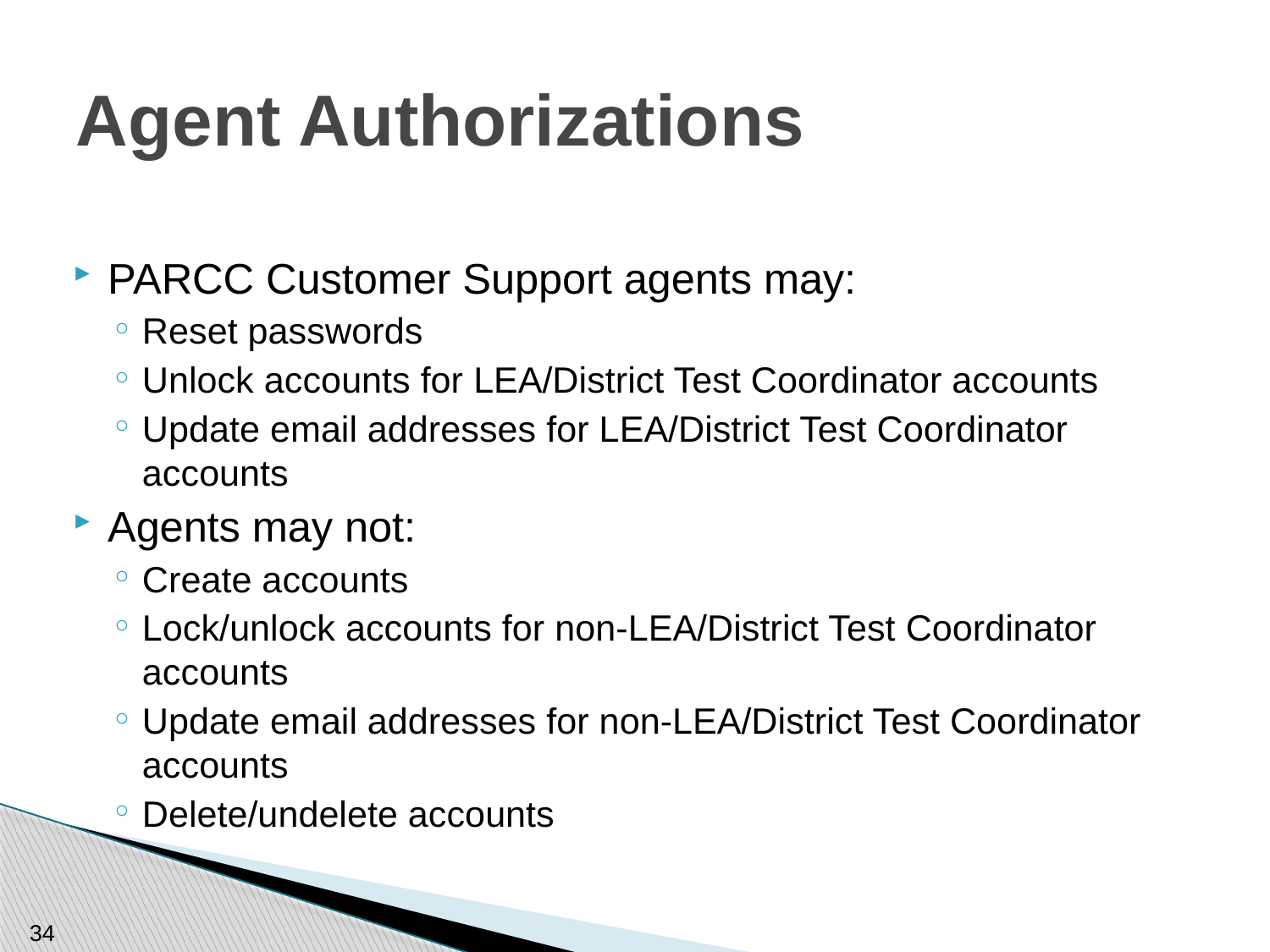

# Agent Authorizations
PARCC Customer Support agents may:
Reset passwords
Unlock accounts for LEA/District Test Coordinator accounts
Update email addresses for LEA/District Test Coordinator accounts
Agents may not:
Create accounts
Lock/unlock accounts for non-LEA/District Test Coordinator accounts
Update email addresses for non-LEA/District Test Coordinator accounts
Delete/undelete accounts

34